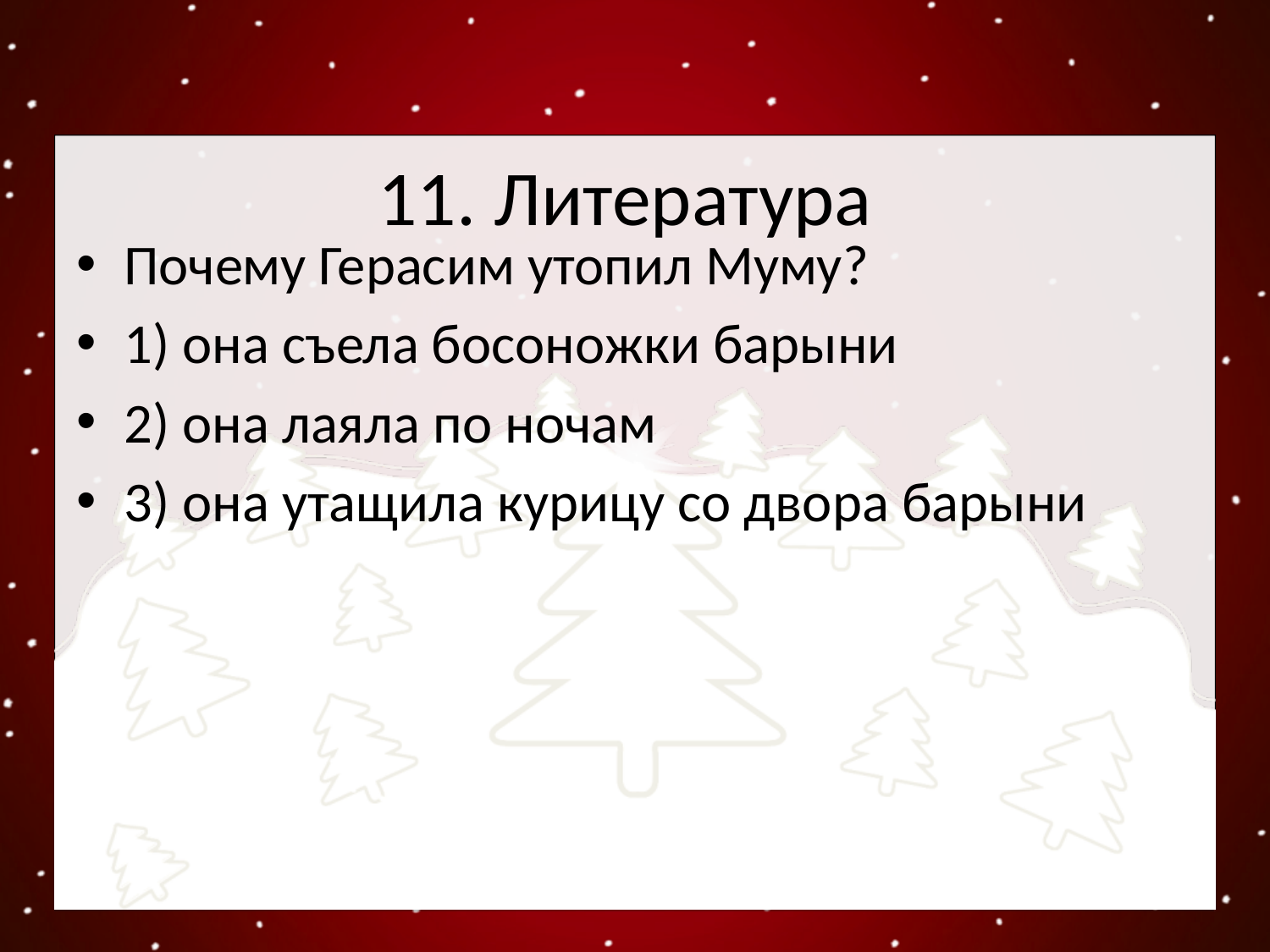

# 11. Литература
Почему Герасим утопил Муму?
1) она съела босоножки барыни
2) она лаяла по ночам
3) она утащила курицу со двора барыни